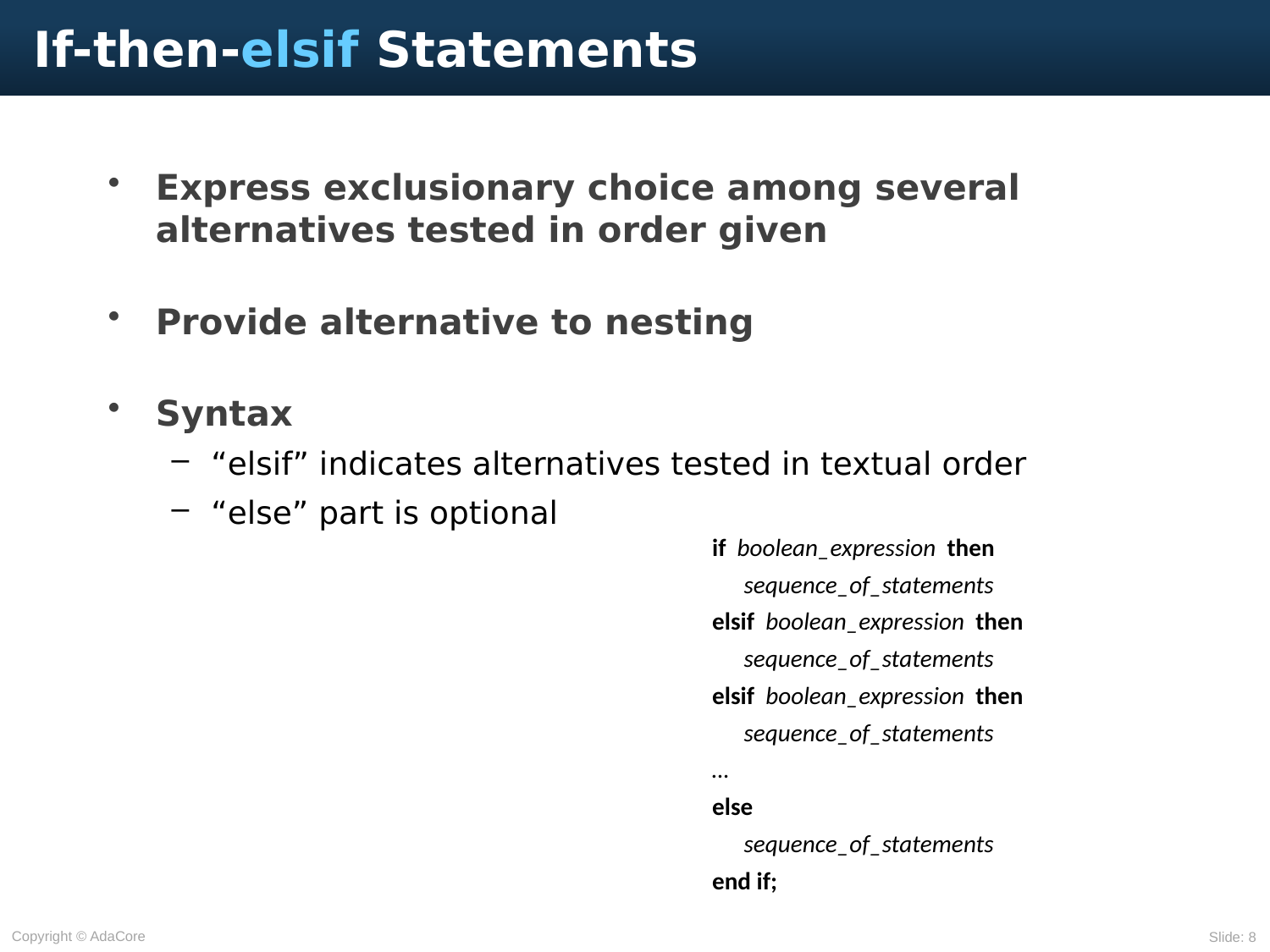

# If-then-elsif Statements
Express exclusionary choice among several alternatives tested in order given
Provide alternative to nesting
Syntax
“elsif” indicates alternatives tested in textual order
“else” part is optional
if  boolean_expression  then
	sequence_of_statements
elsif  boolean_expression  then
	sequence_of_statements
elsif  boolean_expression  then
	sequence_of_statements
…
else
	sequence_of_statements
end if;